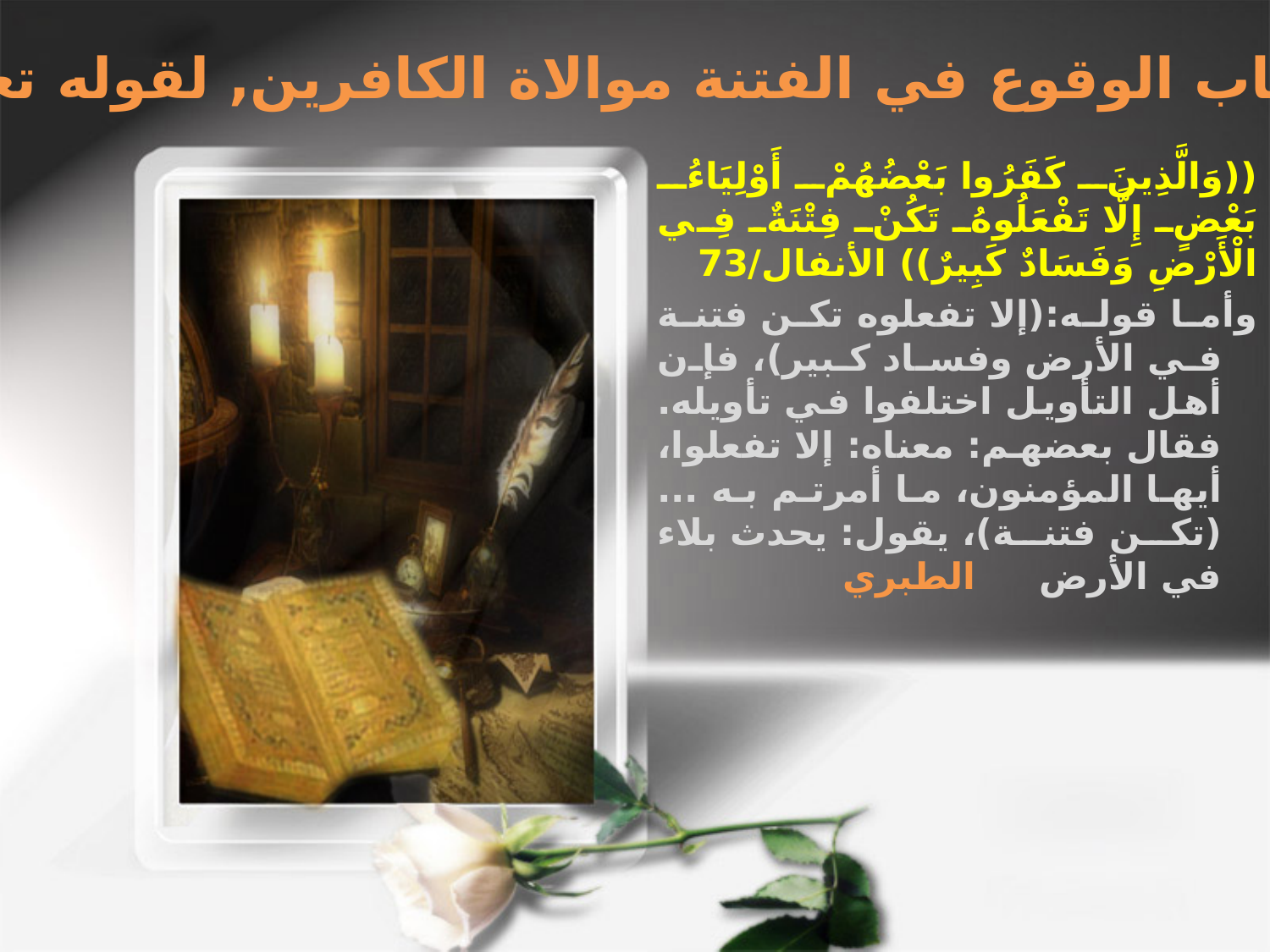

ومن أسباب الوقوع في الفتنة موالاة الكافرين, لقوله تعالى:
((وَالَّذِينَ كَفَرُوا بَعْضُهُمْ أَوْلِيَاءُ بَعْضٍ إِلَّا تَفْعَلُوهُ تَكُنْ فِتْنَةٌ فِي الْأَرْضِ وَفَسَادٌ كَبِيرٌ)) الأنفال/73
وأما قوله:(إلا تفعلوه تكن فتنة في الأرض وفساد كبير)، فإن أهل التأويل اختلفوا في تأويله.
فقال بعضهم: معناه: إلا تفعلوا، أيها المؤمنون، ما أمرتم به ... (تكن فتنة)، يقول: يحدث بلاء في الأرض     الطبري